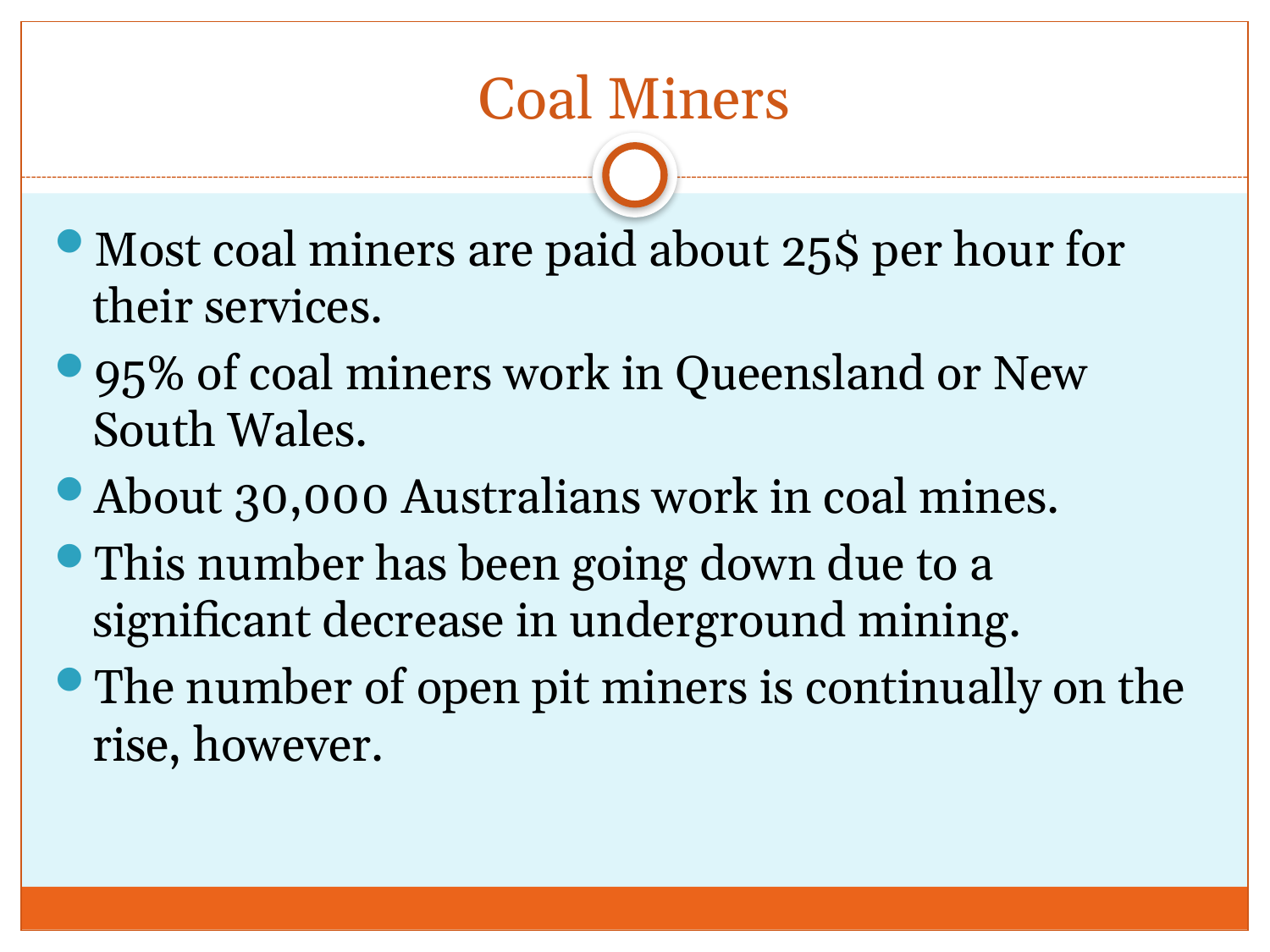

# Coal Miners
Most coal miners are paid about 25$ per hour for their services.
95% of coal miners work in Queensland or New South Wales.
About 30,000 Australians work in coal mines.
This number has been going down due to a significant decrease in underground mining.
The number of open pit miners is continually on the rise, however.